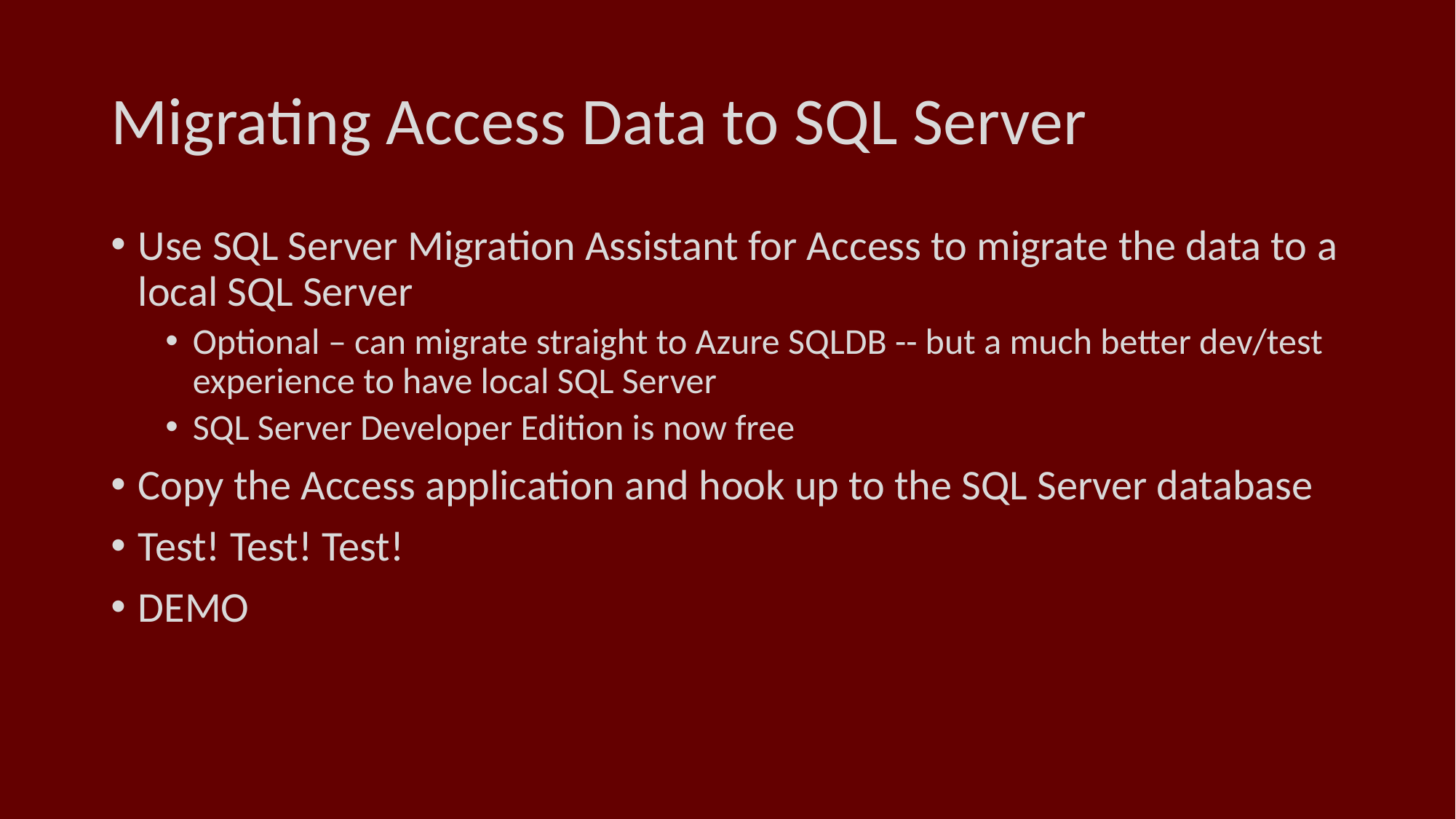

# Migrating Access Data to SQL Server
Use SQL Server Migration Assistant for Access to migrate the data to a local SQL Server
Optional – can migrate straight to Azure SQLDB -- but a much better dev/test experience to have local SQL Server
SQL Server Developer Edition is now free
Copy the Access application and hook up to the SQL Server database
Test! Test! Test!
DEMO